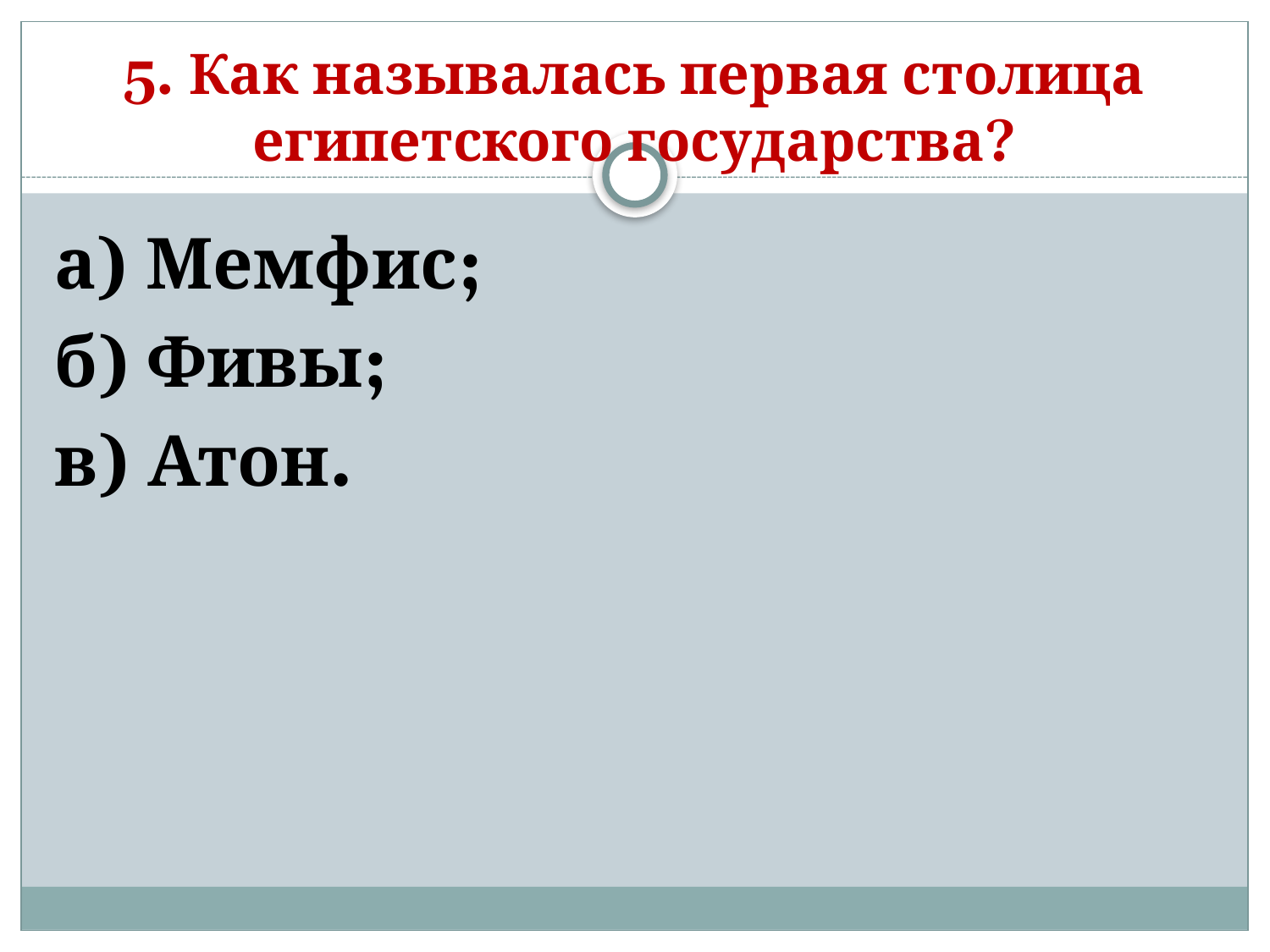

# 5. Как называлась первая столица египетского государства?
а) Мемфис;
б) Фивы;
в) Атон.